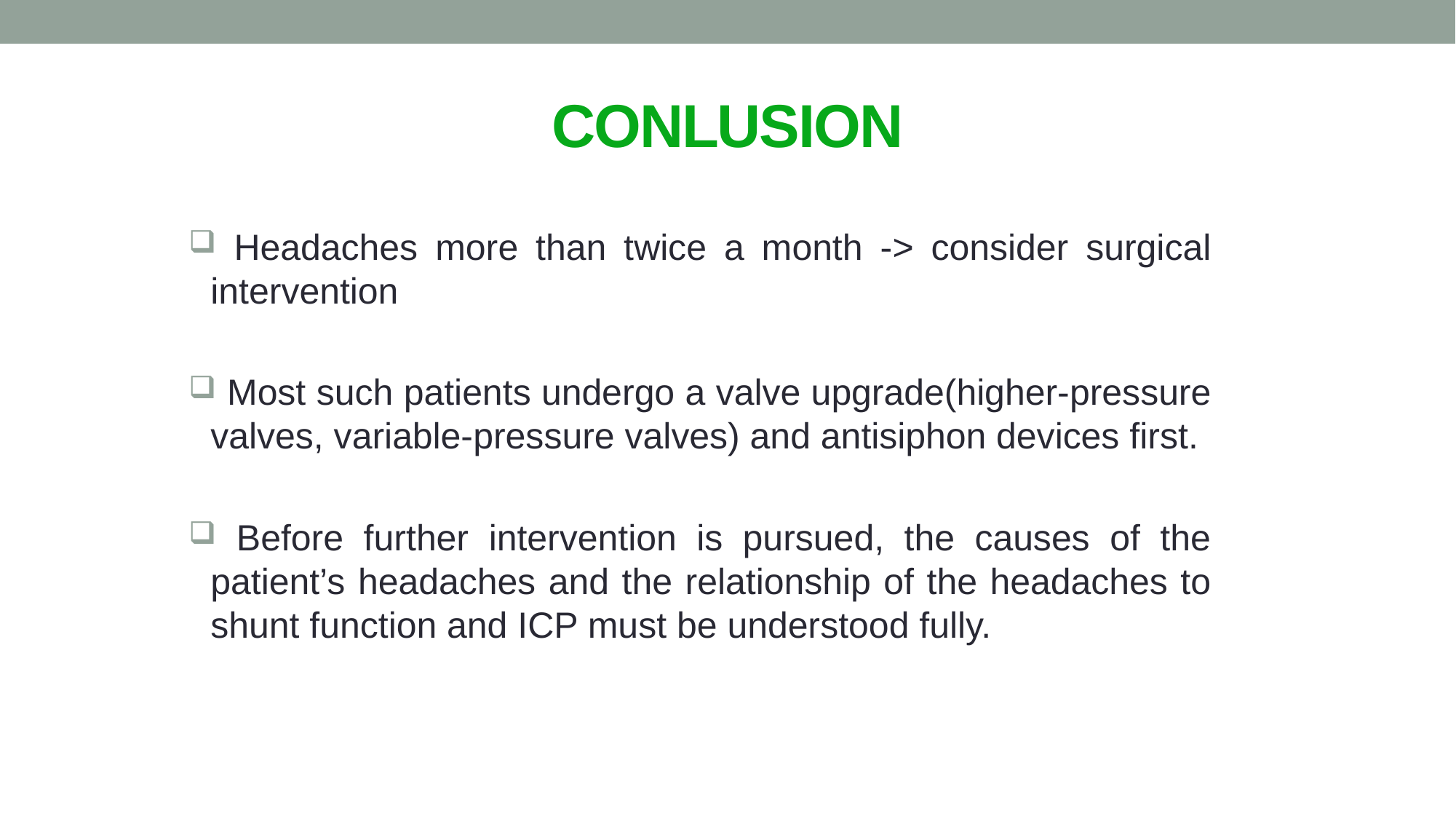

# CONLUSION
 Headaches more than twice a month -> consider surgical intervention

 Most such patients undergo a valve upgrade(higher-pressure valves, variable-pressure valves) and antisiphon devices first.

 Before further intervention is pursued, the causes of the patient’s headaches and the relationship of the headaches to shunt function and ICP must be understood fully.